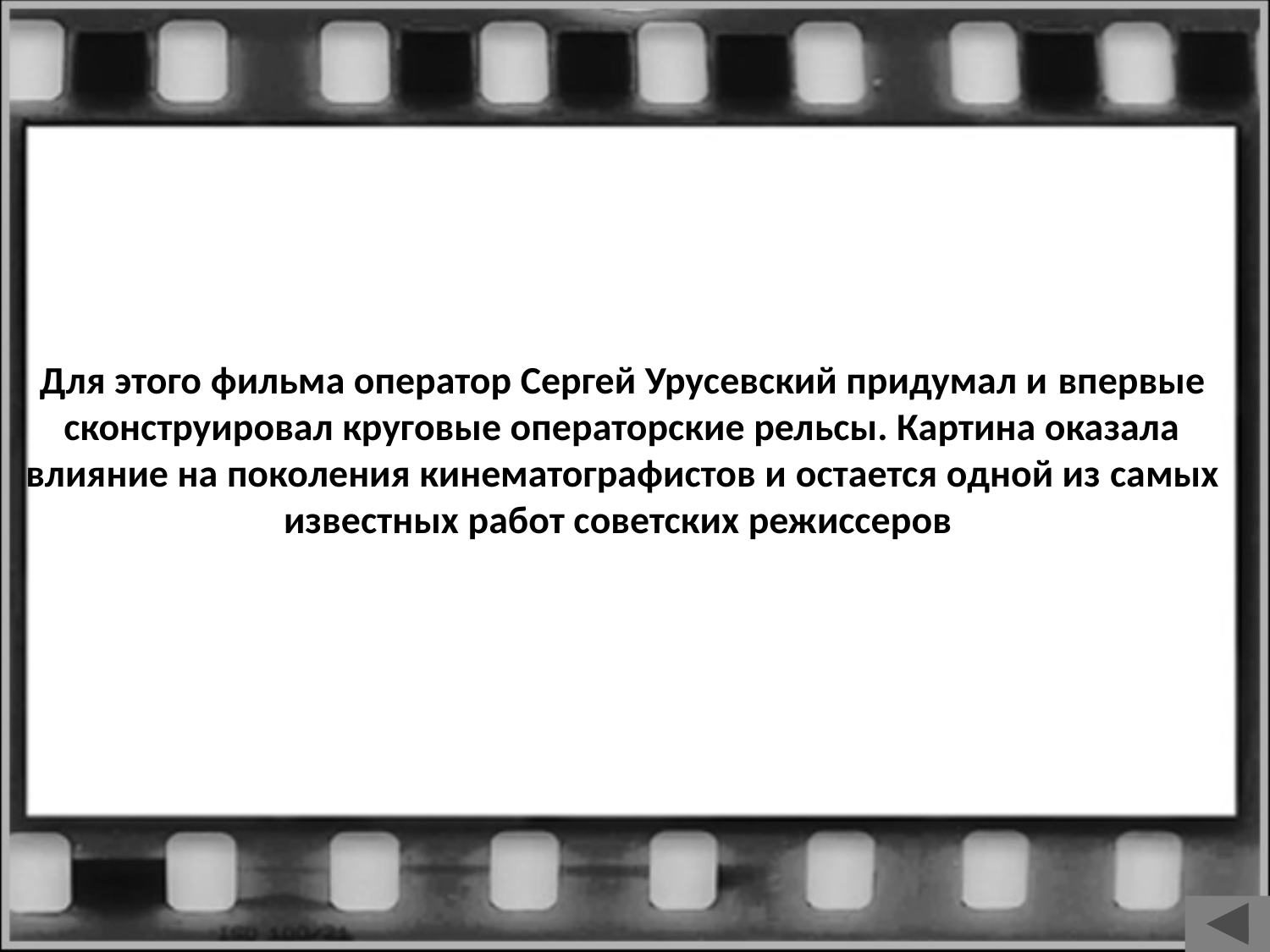

# Для этого фильма оператор Сергей Урусевский придумал и впервые сконструировал круговые операторские рельсы. Картина оказала влияние на поколения кинематографистов и остается одной из самых известных работ советских режиссеров